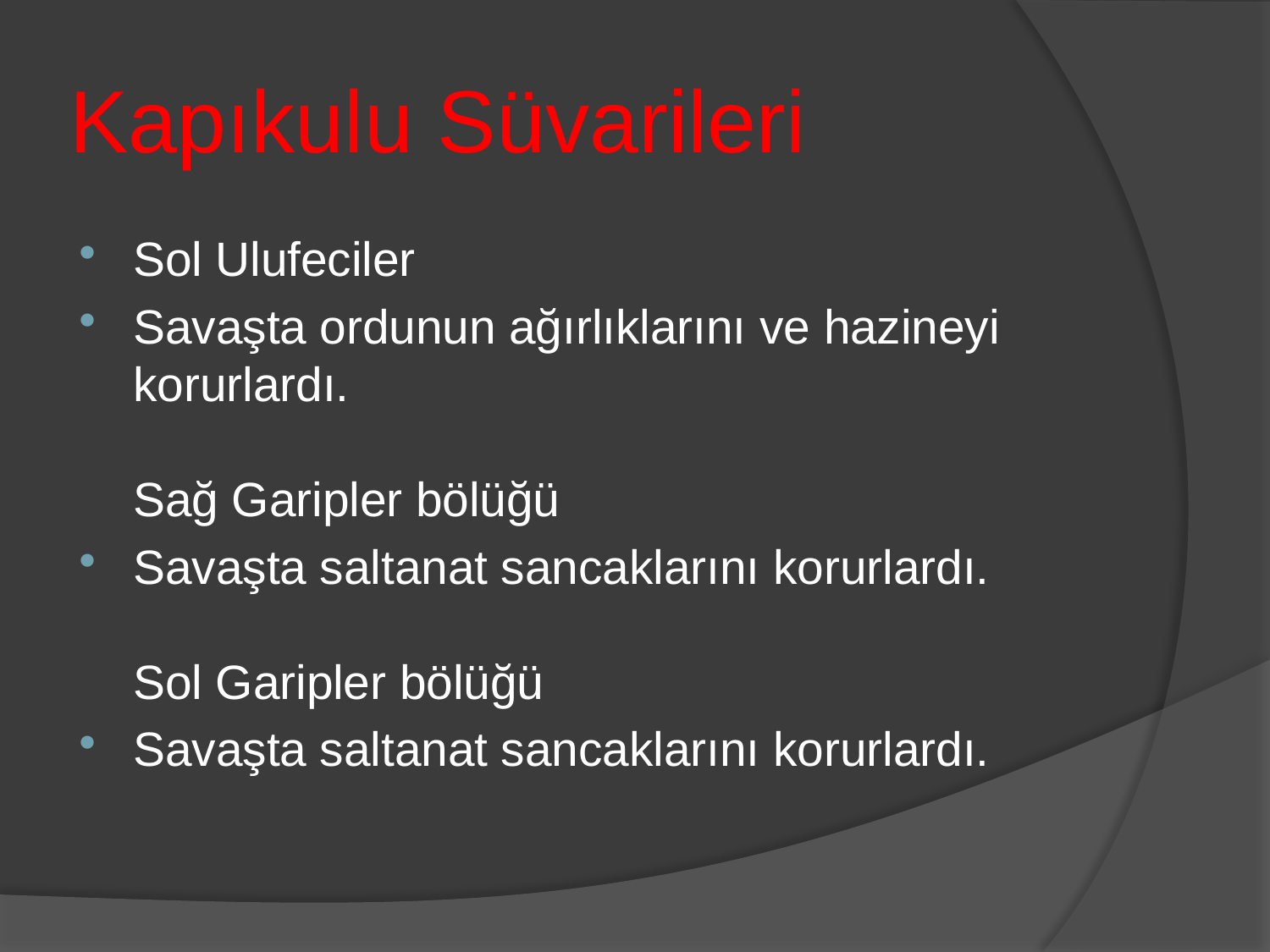

# Kapıkulu Süvarileri
Sol Ulufeciler
Savaşta ordunun ağırlıklarını ve hazineyi korurlardı. 
Sağ Garipler bölüğü
Savaşta saltanat sancaklarını korurlardı. 
Sol Garipler bölüğü
Savaşta saltanat sancaklarını korurlardı.